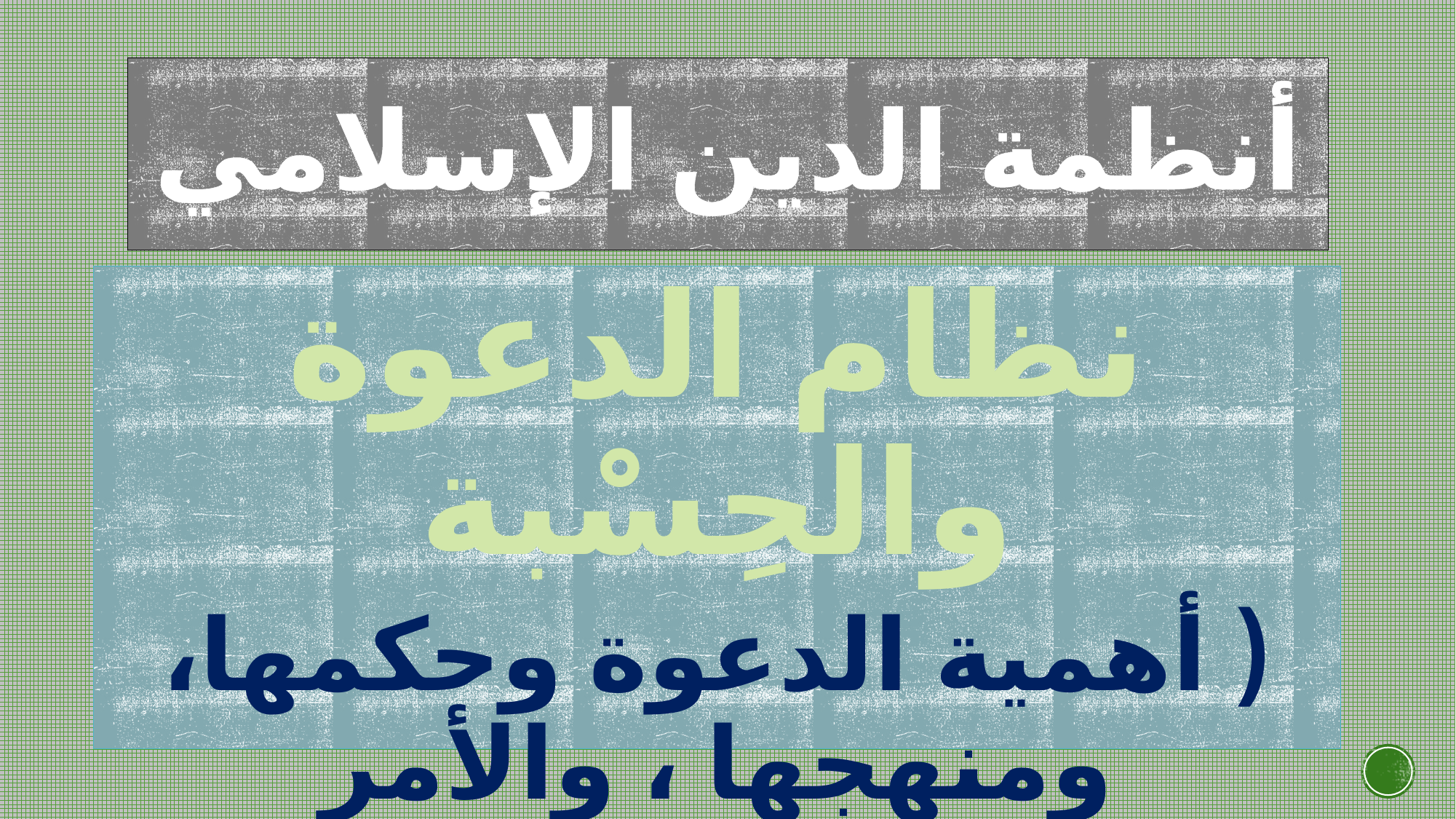

# أنظمة الدين الإسلامي
نظام الدعوة والحِسْبة
( أهمية الدعوة وحكمها، ومنهجها ، والأمر بالمعروف والنهي عن المنكر )